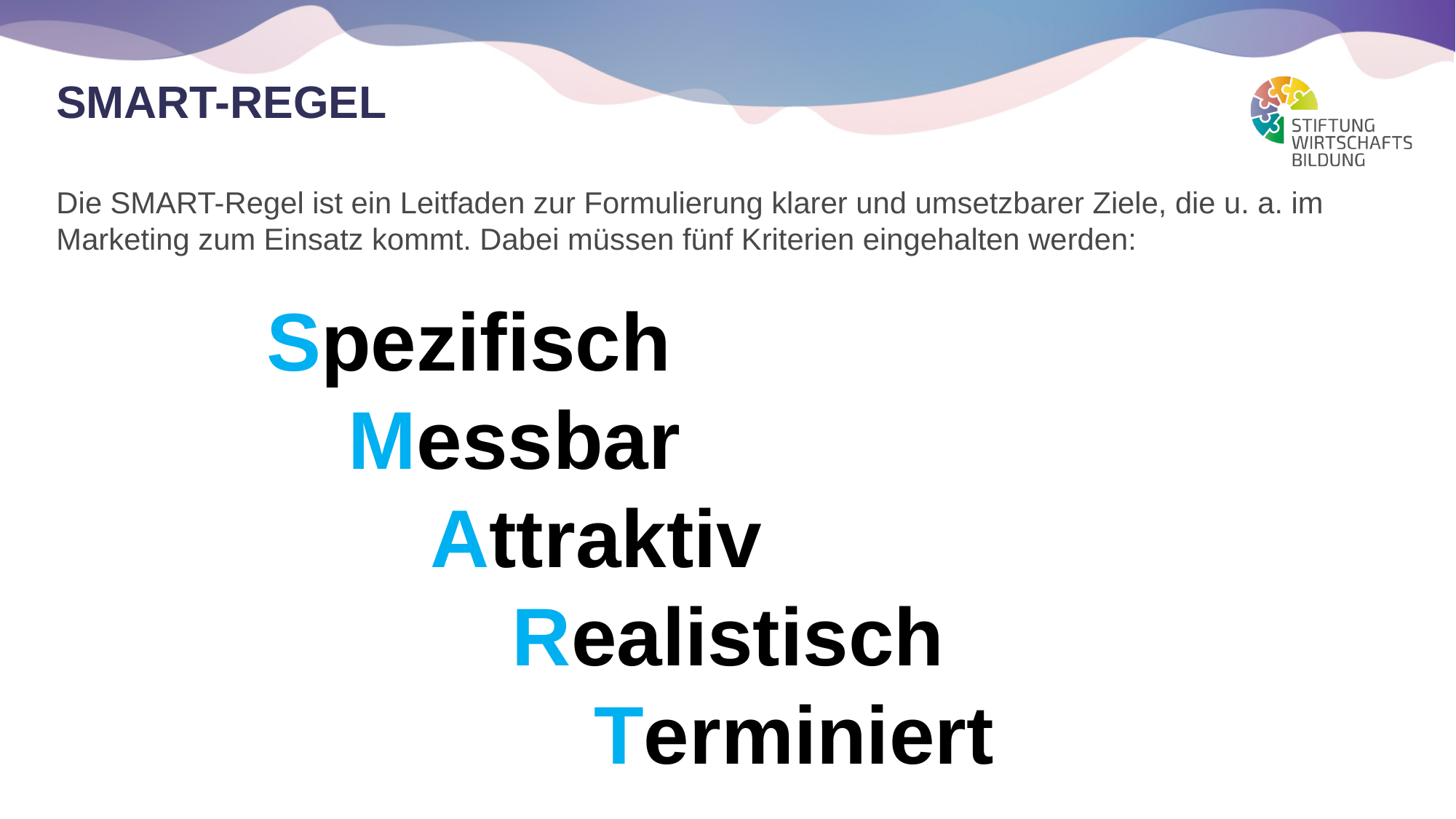

# SMART-Regel
Die SMART-Regel ist ein Leitfaden zur Formulierung klarer und umsetzbarer Ziele, die u. a. im Marketing zum Einsatz kommt. Dabei müssen fünf Kriterien eingehalten werden:

  Spezifisch
   Messbar
    Attraktiv
     Realistisch
      Terminiert